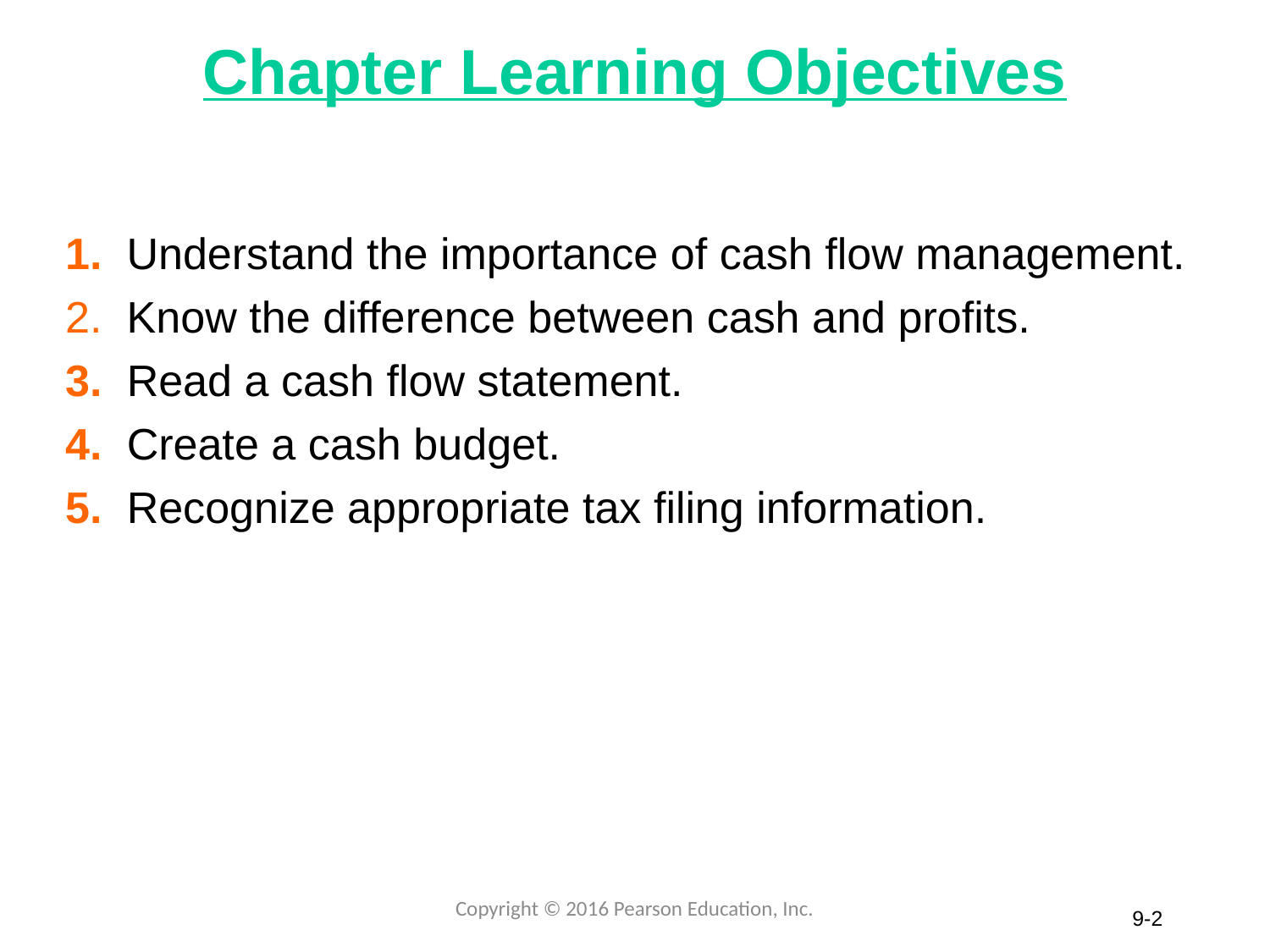

# Chapter Learning Objectives

1.  Understand the importance of cash flow management.

2.  Know the difference between cash and profits.

3.  Read a cash flow statement.

4.  Create a cash budget.

5.  Recognize appropriate tax filing information.

Copyright © 2016 Pearson Education, Inc.